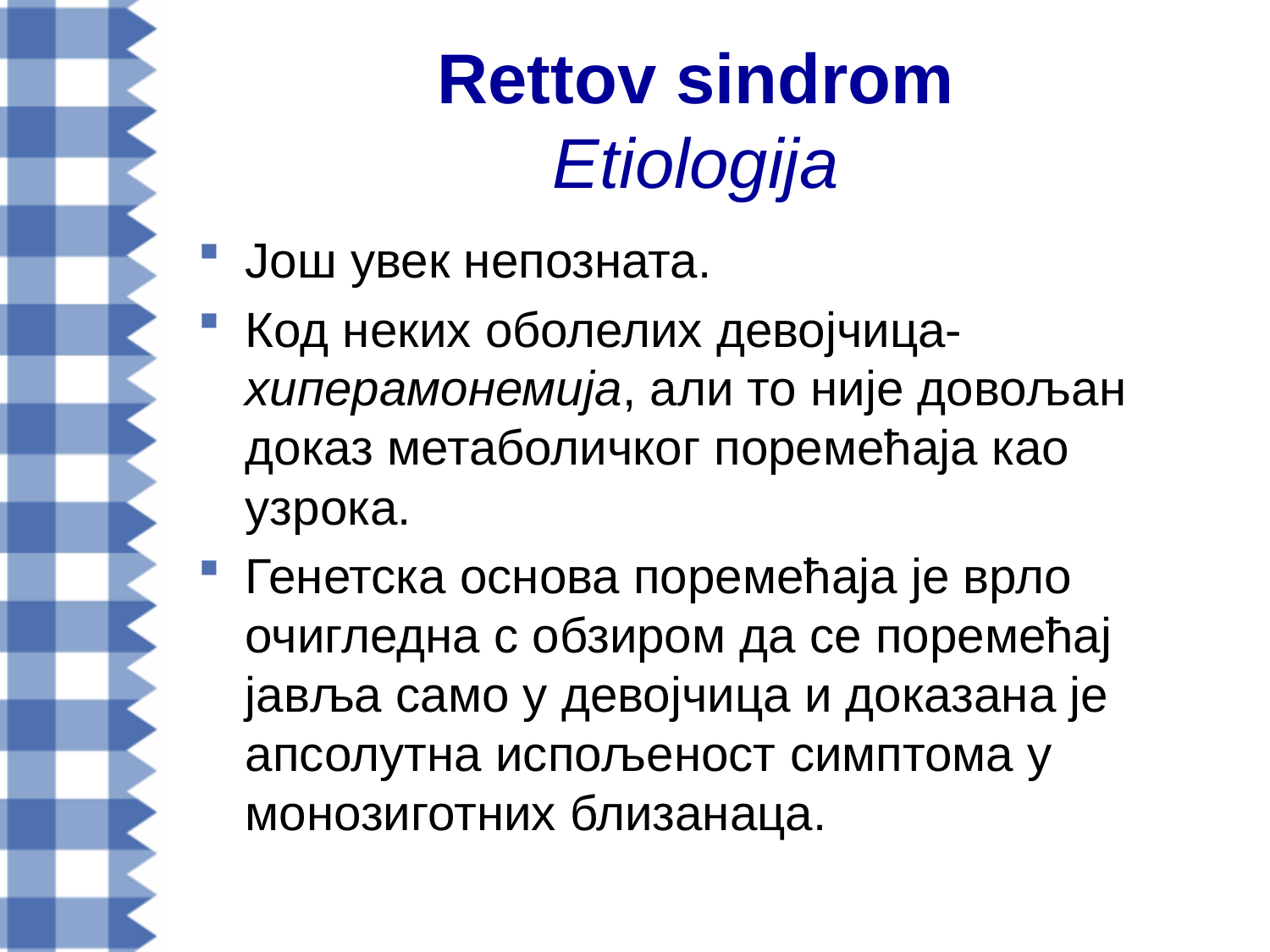

# Rettov sindrom Etiologija
Још увек непозната.
Код неких оболелих девојчица-хиперамонемија, али то није довољан доказ метаболичког поремећаја као узрока.
Генетска основа поремећаја је врло очигледна с обзиром да се поремећај јавља само у девојчица и доказана је апсолутна испољеност симптома у монозиготних близанаца.